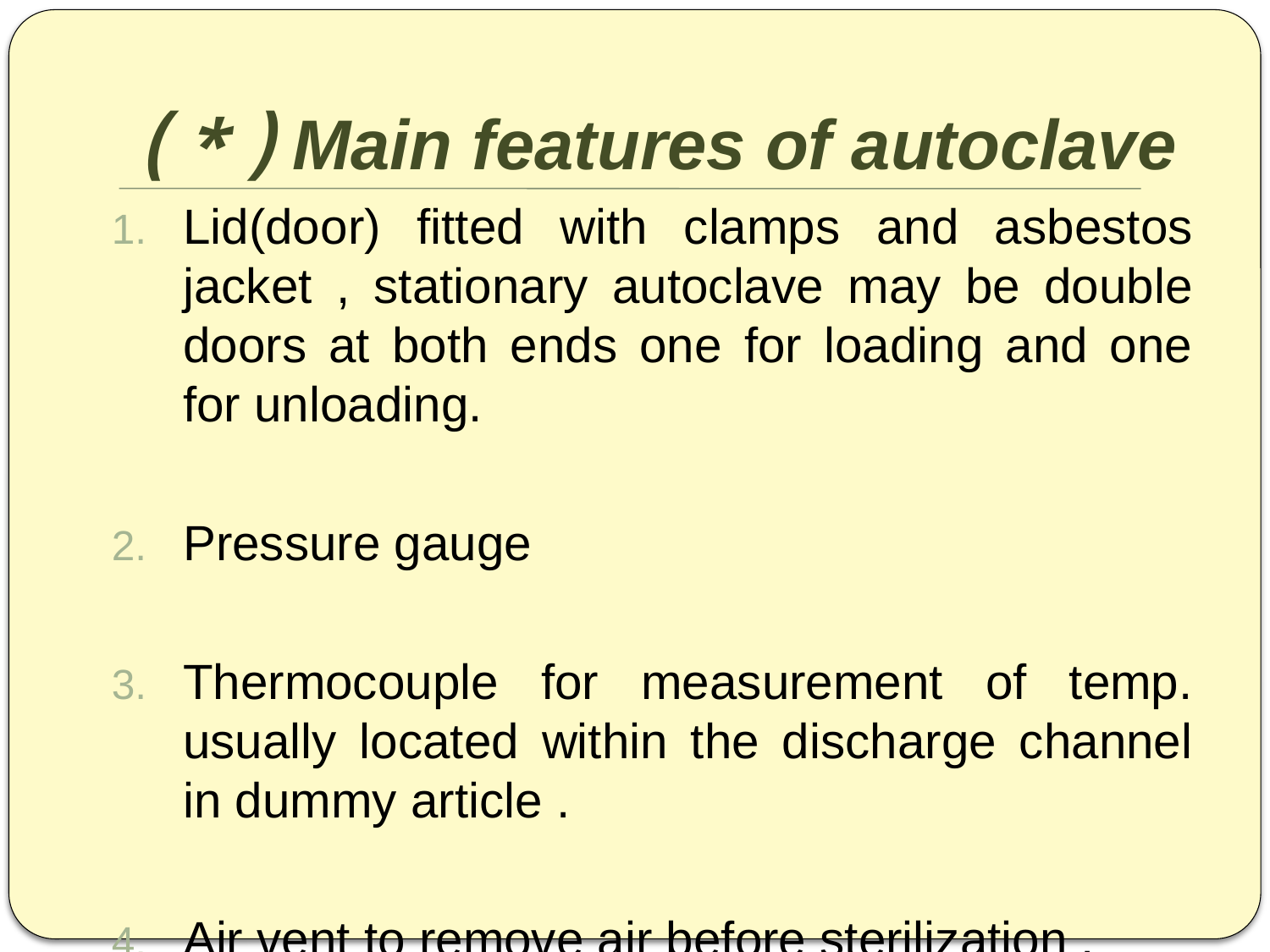

# Main features of autoclave ( * )
Lid(door) fitted with clamps and asbestos jacket , stationary autoclave may be double doors at both ends one for loading and one for unloading.

Pressure gauge

Thermocouple for measurement of temp. usually located within the discharge channel in dummy article .

Air vent to remove air before sterilization .